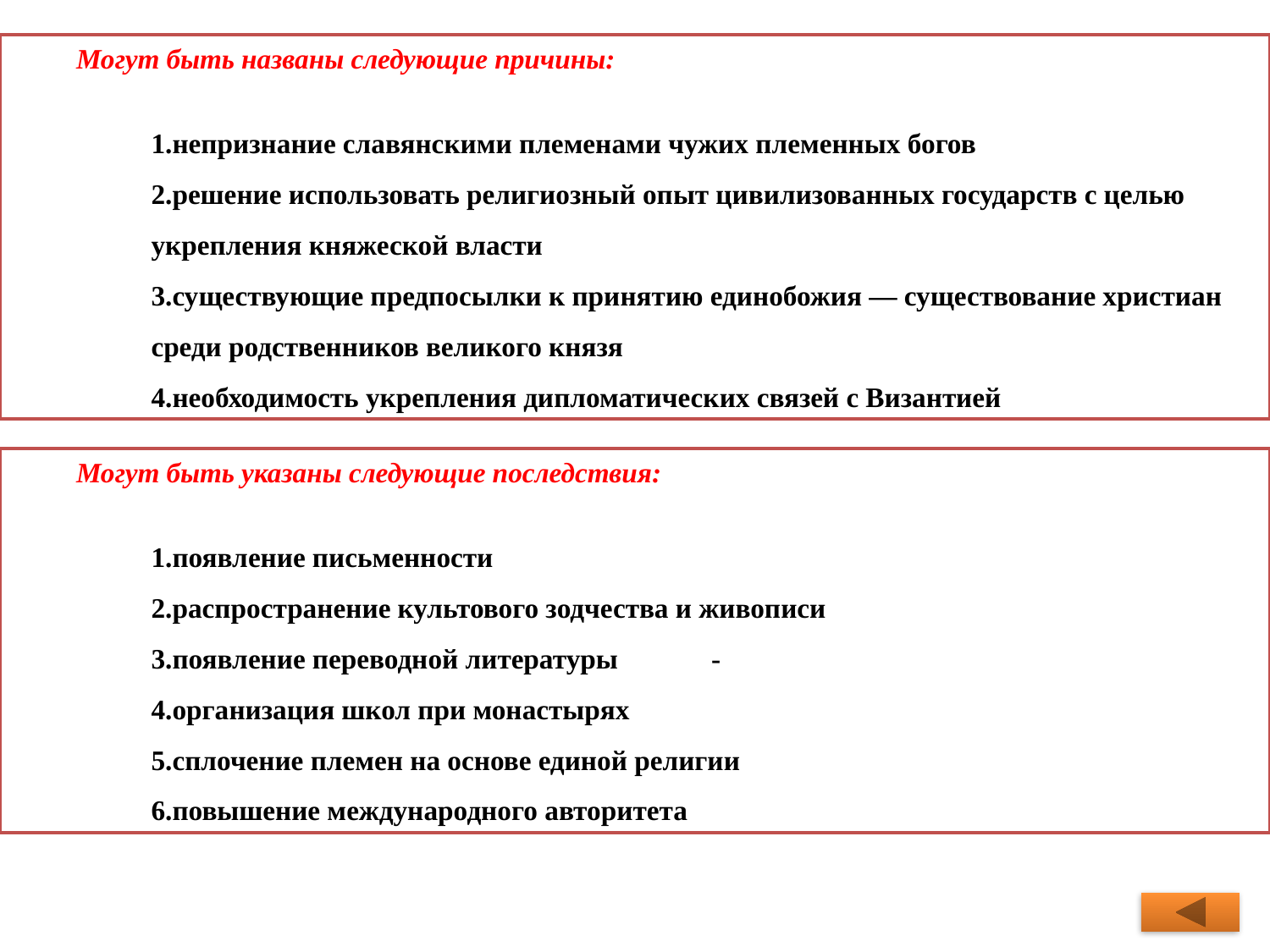

Могут быть названы следующие причины:

непризнание славянскими племенами чужих племенных богов
решение использовать религиозный опыт цивилизованных государств с целью
укрепления княжеской власти
существующие предпосылки к принятию единобожия — существование христиан
среди родственников великого князя
необходимость укрепления дипломатических связей с Византией
Могут быть указаны следующие последствия:

появление письменности
распространение культового зодчества и живописи
появление переводной литературы	-
организация школ при монастырях
сплочение племен на основе единой религии
повышение международного авторитета